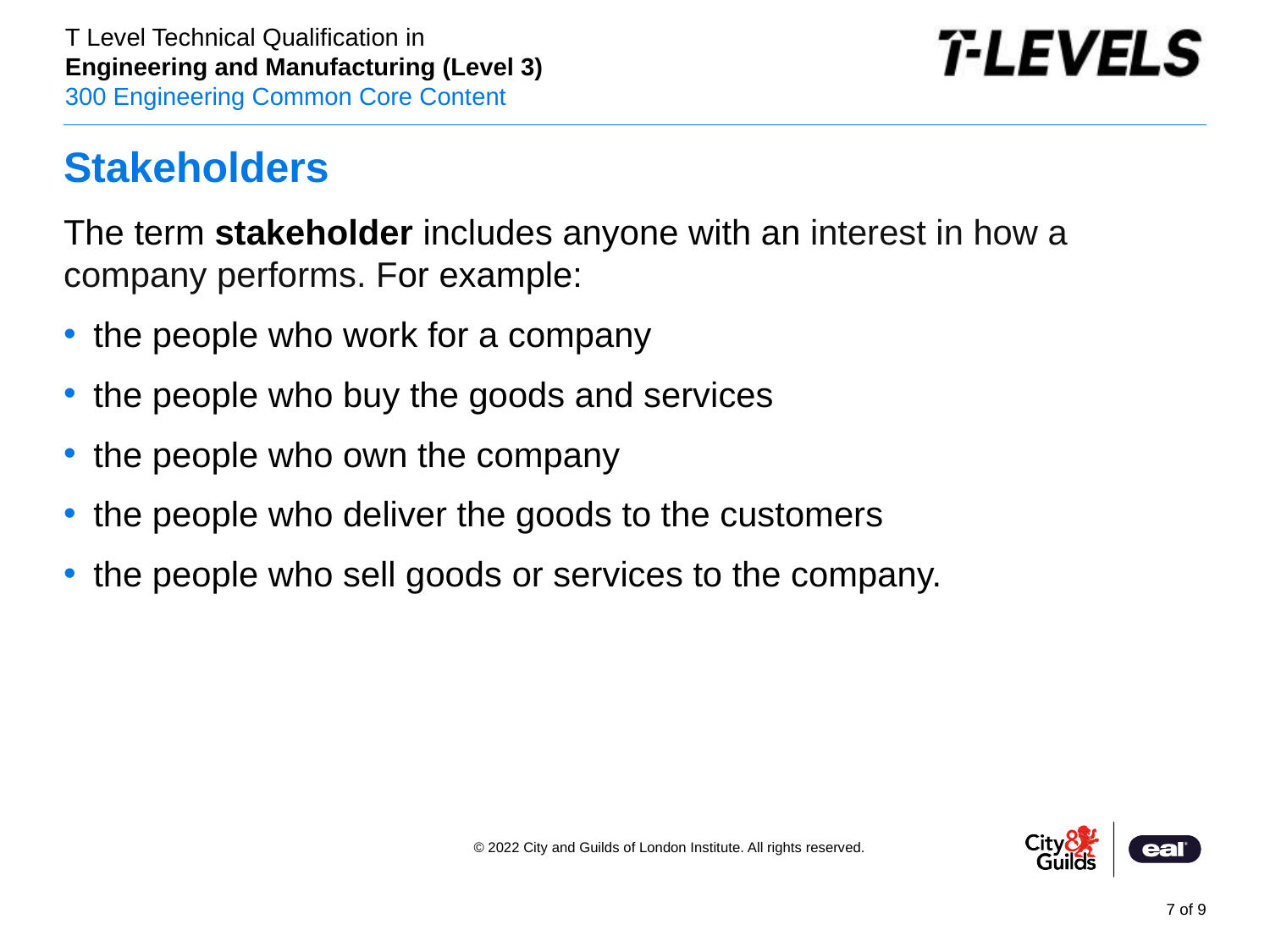

# Stakeholders
The term stakeholder includes anyone with an interest in how a company performs. For example:
the people who work for a company
the people who buy the goods and services
the people who own the company
the people who deliver the goods to the customers
the people who sell goods or services to the company.